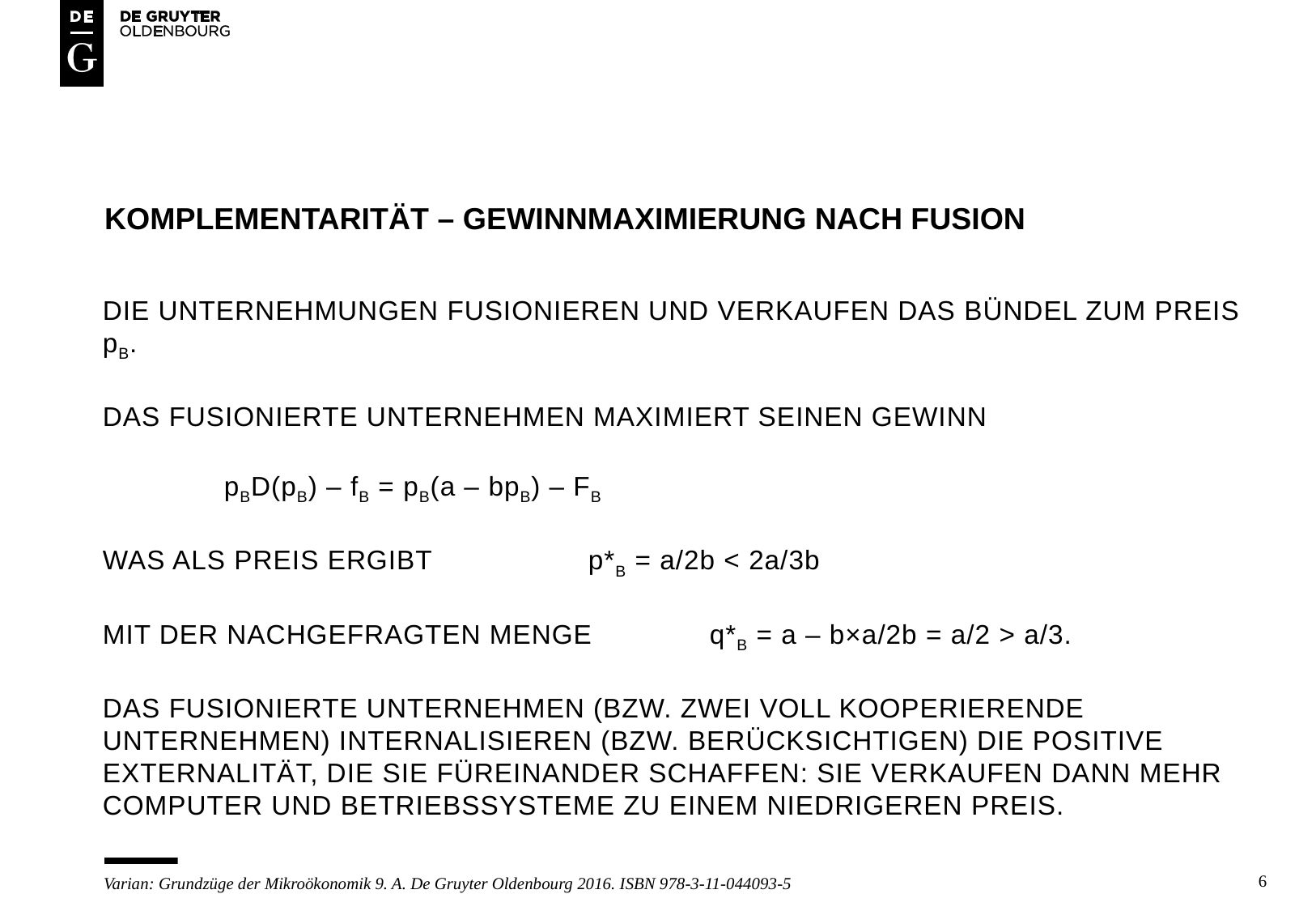

# Komplementarität – Gewinnmaximierung NACH FUSION
DIE UNTERNEHMUNGEN FUSIONIEREN UND VERKAUFEN DAS BÜNDEL ZUM PREIS pB.
Das fusionierte unternehmen maximiert seinen gewinn
 	pBD(pB) – fB = pB(a – bpB) – FB
Was ALS preis ergibt		p*B = a/2b < 2a/3b
Mit der nachgefragten menge	q*B = a – b×a/2b = a/2 > a/3.
DAS FUSIONIERTE UNTERNEHMEN (BZW. ZWEI VOLL KOOPERIERENDE UNTERNEHMEN) INTERNALISIEREN (BZW. BERÜCKSICHTIGEN) DIE POSITIVE EXTERNALITÄT, DIE SIE FÜREINANDER SCHAFFEN: SIE VERKAUFEN DANN MEHR COMPUTER UND BETRIEBSSYSTEME ZU EINEM NIEDRIGEREN PREIS.
6
Varian: Grundzüge der Mikroökonomik 9. A. De Gruyter Oldenbourg 2016. ISBN 978-3-11-044093-5